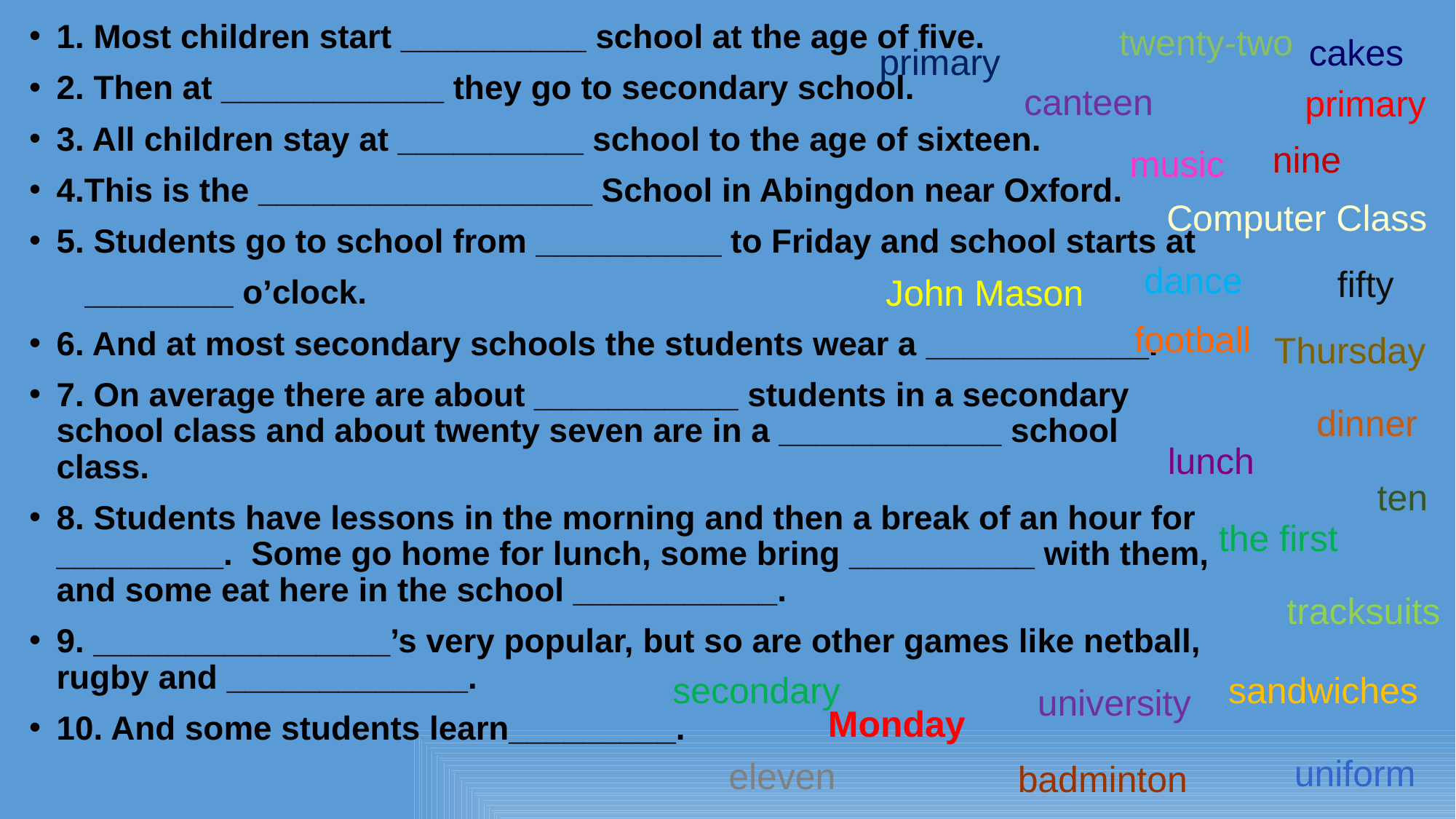

twenty-two
1. Most children start __________ school at the age of five.
2. Then at ____________ they go to secondary school.
3. All children stay at __________ school to the age of sixteen.
4.This is the __________________ School in Abingdon near Oxford.
5. Students go to school from __________ to Friday and school starts at ­­­
      ________ o’clock.
6. And at most secondary schools the students wear a ­­­­­­­­­­­­­­­­­­­­­­­____________.
7. On average there are about ___________ students in a secondary school class and about twenty seven are in a ____________ school class.
8. Students have lessons in the morning and then a break of an hour for _________.  Some go home for lunch, some bring __________ with them, and some eat here in the school ___________.
9. ________________’s very popular, but so are other games like netball, rugby and _____________.
10. And some students learn_________.

cakes
primary
canteen
primary
nine
music
Computer Class
dance
fifty
John Mason
football
Thursday
dinner
lunch
ten
the first
tracksuits
secondary
sandwiches
university
Monday
uniform
eleven
badminton